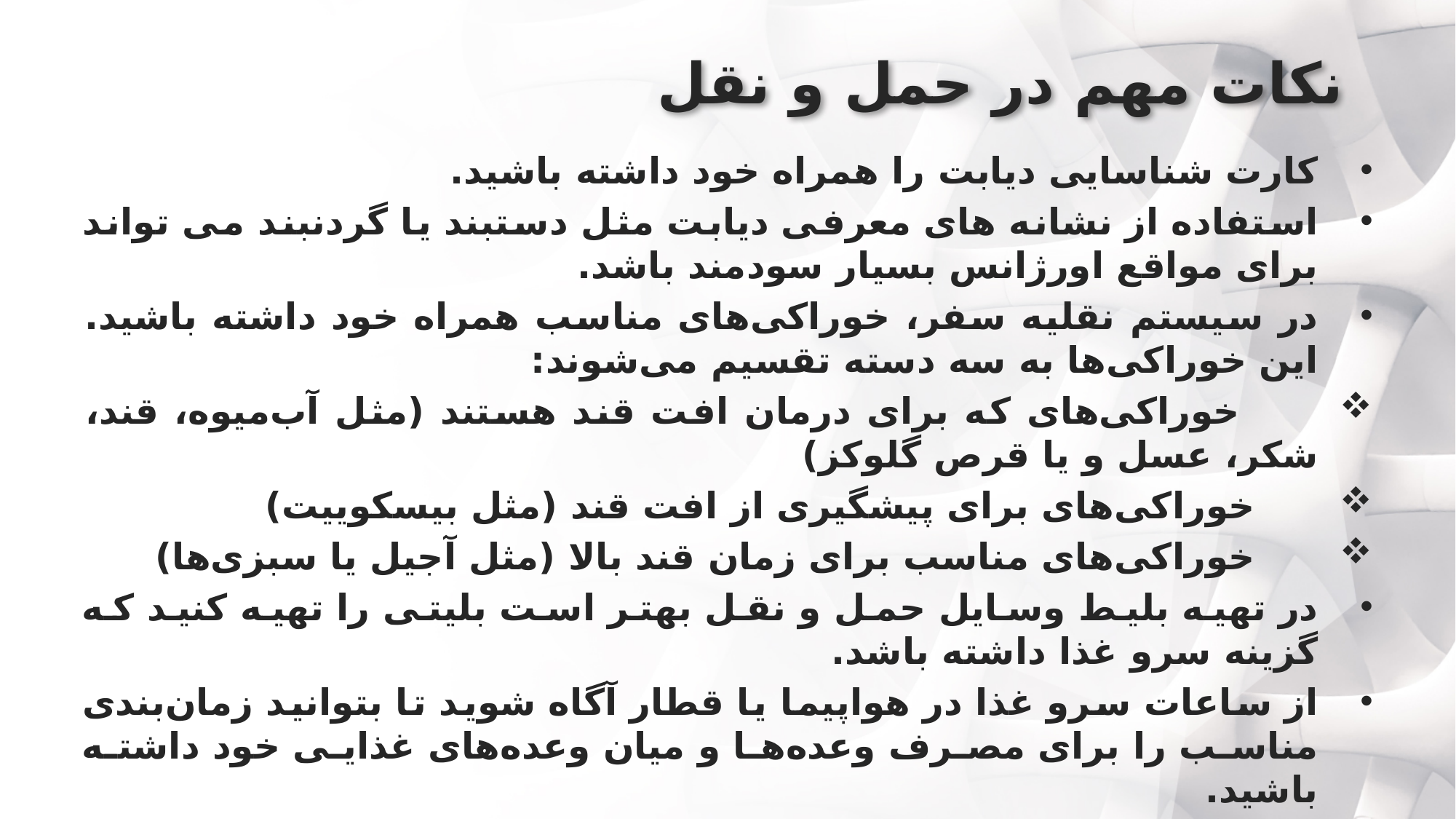

# نکات مهم در حمل و نقل
کارت شناسایی دیابت را همراه خود داشته باشید.
استفاده از نشانه های معرفی دیابت مثل دستبند یا گردنبند می تواند برای مواقع اورژانس بسیار سودمند باشد.
در سیستم نقلیه سفر، خوراکی‌های مناسب همراه خود داشته باشید. این خوراکی‌ها به سه دسته تقسیم می‌شوند:
     خوراکی‌های که برای درمان افت قند هستند (مثل آب‌میوه، قند، شکر، عسل و یا قرص گلوکز)
     خوراکی‌های برای پیشگیری از افت قند (مثل بیسکوییت)
     خوراکی‌های مناسب برای زمان قند بالا (مثل آجیل یا سبزی‌ها)
در تهیه بلیط وسایل حمل و نقل بهتر است بلیتی را تهیه کنید که گزینه سرو غذا داشته باشد.
از ساعات سرو غذا در هواپیما یا قطار آگاه شوید تا بتوانید زمان‌بندی مناسب را برای مصرف وعده‌ها و میان وعده‌های غذایی خود داشته باشید.
صندلی کنار راهرو را انتخاب کنید تا راحت‌تر بتوانید برای تزریق انسولین جابجا شوید و یا از دستشویی استفاده کنید.